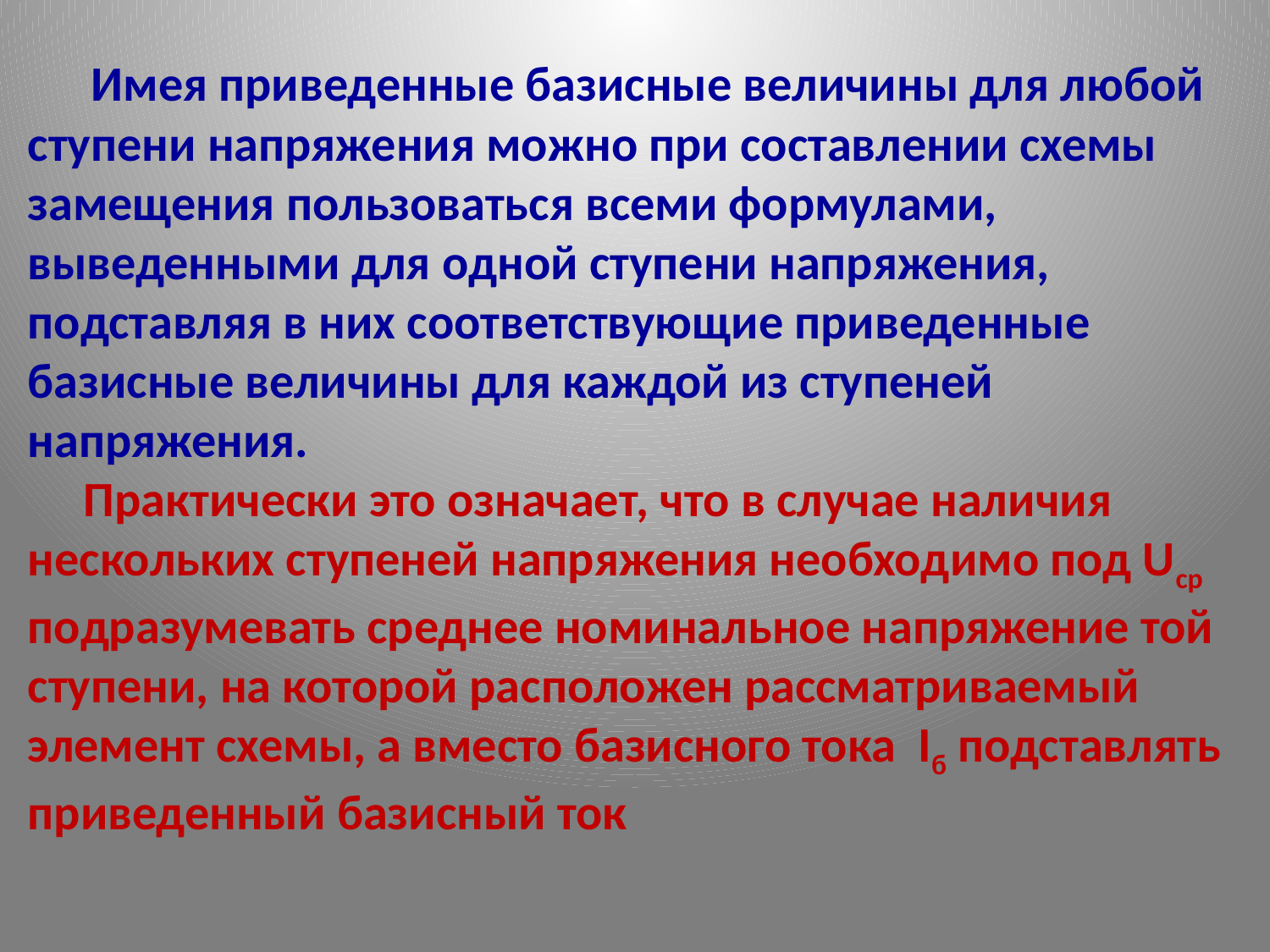

# Имея приведенные базисные величины для любой ступени напряжения можно при составлении схемы замещения пользоваться всеми формулами, выведенными для одной ступени напряжения, подставляя в них соответствующие приведенные базисные величины для каждой из ступеней напряжения. Практически это означает, что в случае наличия нескольких ступеней напряжения необходимо под Uср подразумевать среднее номинальное напряжение той ступени, на которой расположен рассматриваемый элемент схемы, а вместо базисного тока  Iб подставлять приведенный базисный ток